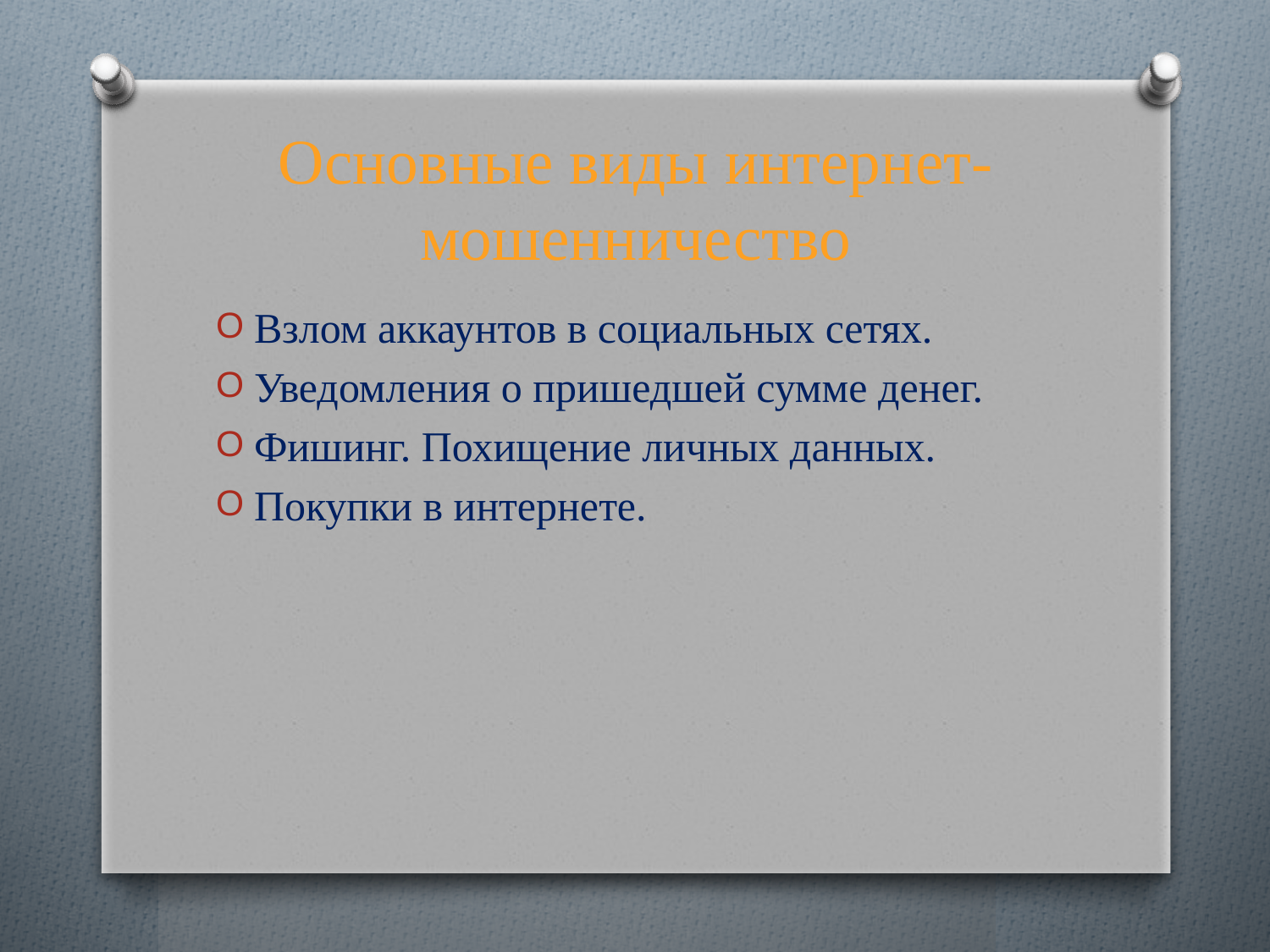

# Основные виды интернет-мошенничество
Взлом аккаунтов в социальных сетях.
Уведомления о пришедшей сумме денег.
Фишинг. Похищение личных данных.
Покупки в интернете.